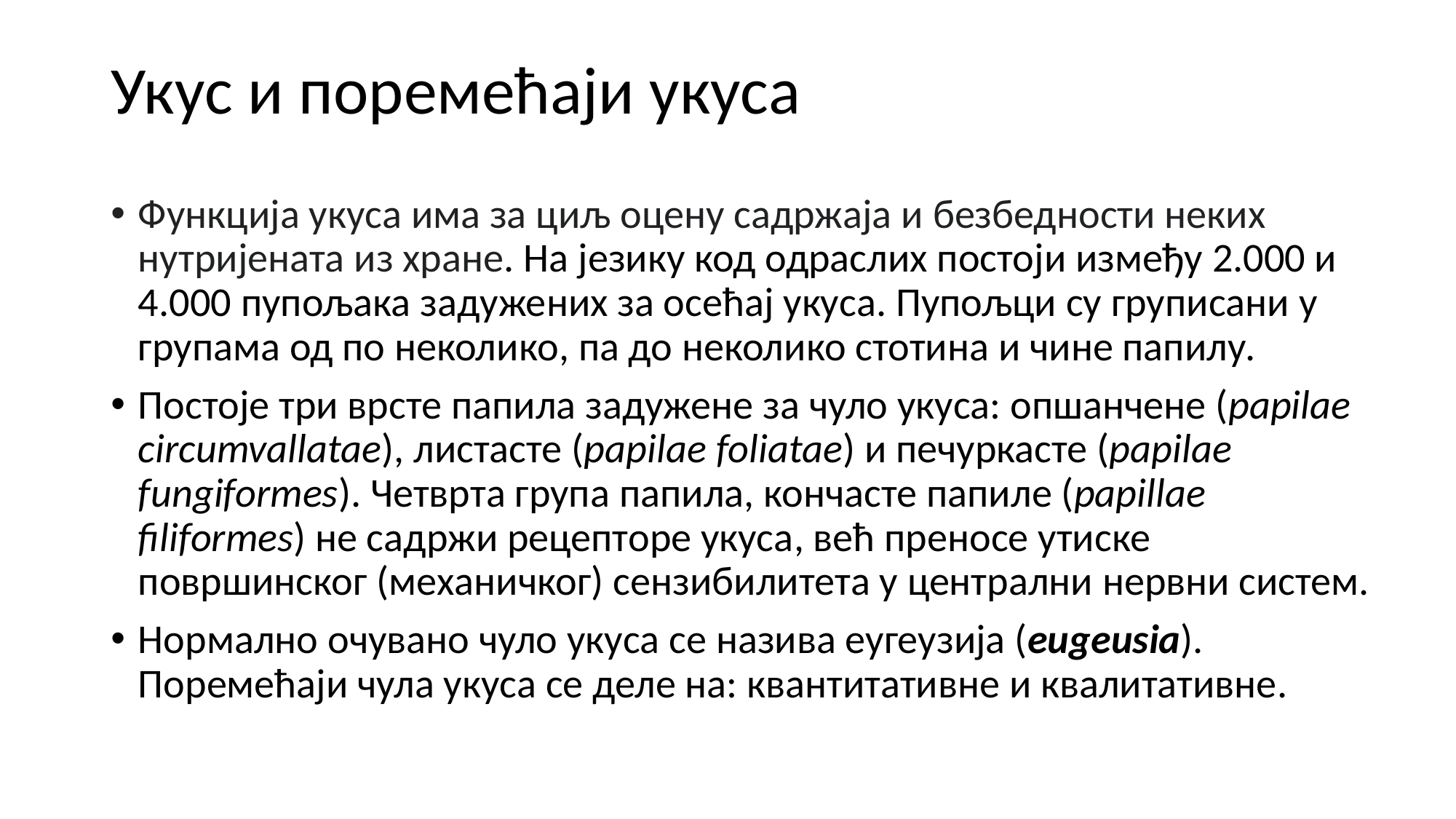

# Укус и поремећаји укуса
Функција укуса има за циљ оцену садржаја и безбедности неких нутријената из хране. На језику код одраслих постоји између 2.000 и 4.000 пупољака задужених за осећај укуса. Пупољци су груписани у групама од по неколико, па до неколико стотина и чине папилу.
Постоје три врсте папила задужене за чуло укуса: опшанчене (papilae circumvallatae), листасте (papilae foliatae) и печуркасте (papilae fungiformes). Четврта група папила, кончасте папиле (papillae filiformes) не садржи рецепторе укуса, већ преносе утиске површинског (механичког) сензибилитета у централни нервни систем.
Нормално очувано чуло укуса се назива еугеузија (eugeusia). Поремећаји чула укуса се деле на: квантитативне и квалитативне.